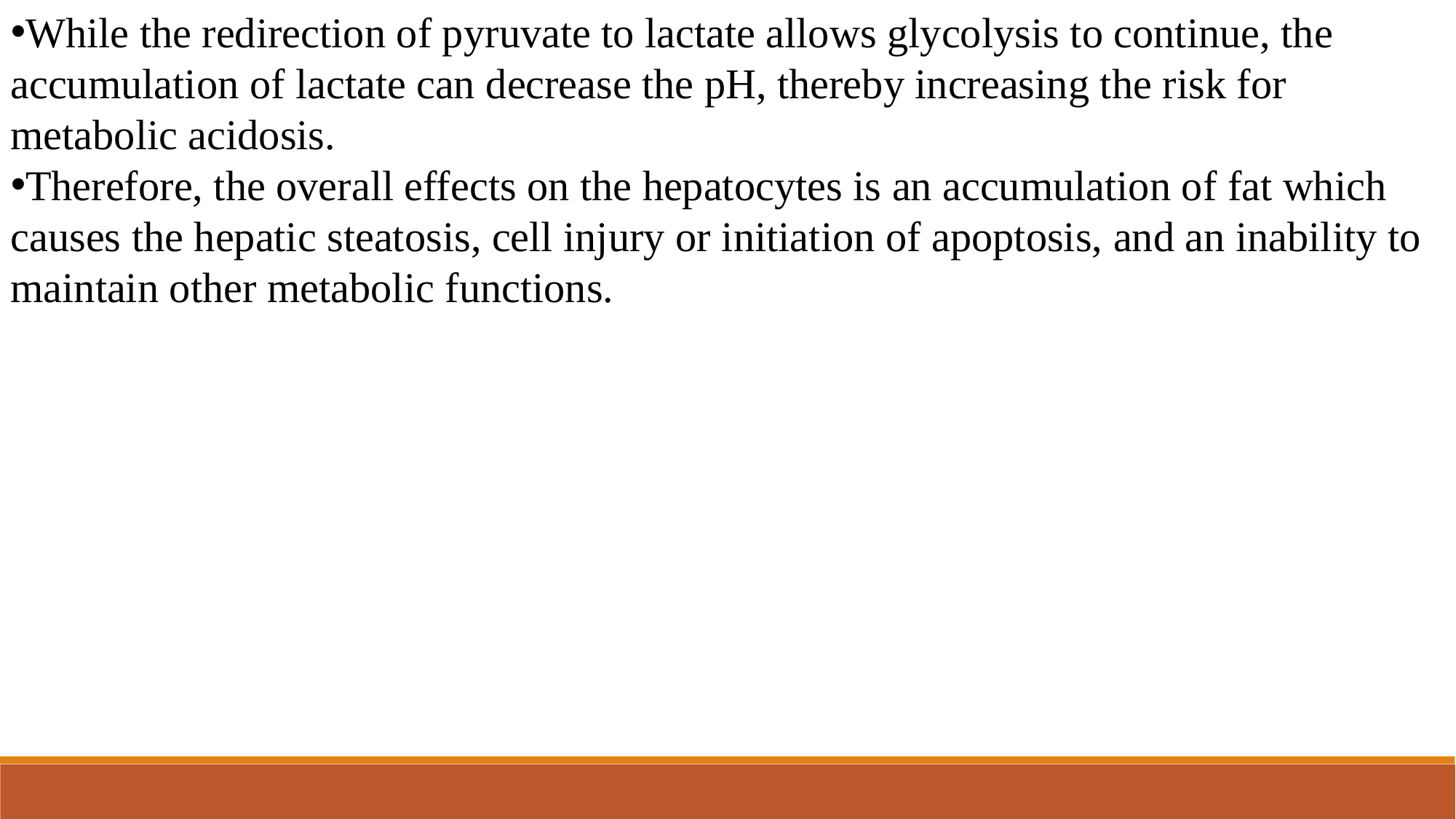

While the redirection of pyruvate to lactate allows glycolysis to continue, the accumulation of lactate can decrease the pH, thereby increasing the risk for metabolic acidosis.
Therefore, the overall effects on the hepatocytes is an accumulation of fat which causes the hepatic steatosis, cell injury or initiation of apoptosis, and an inability to maintain other metabolic functions.